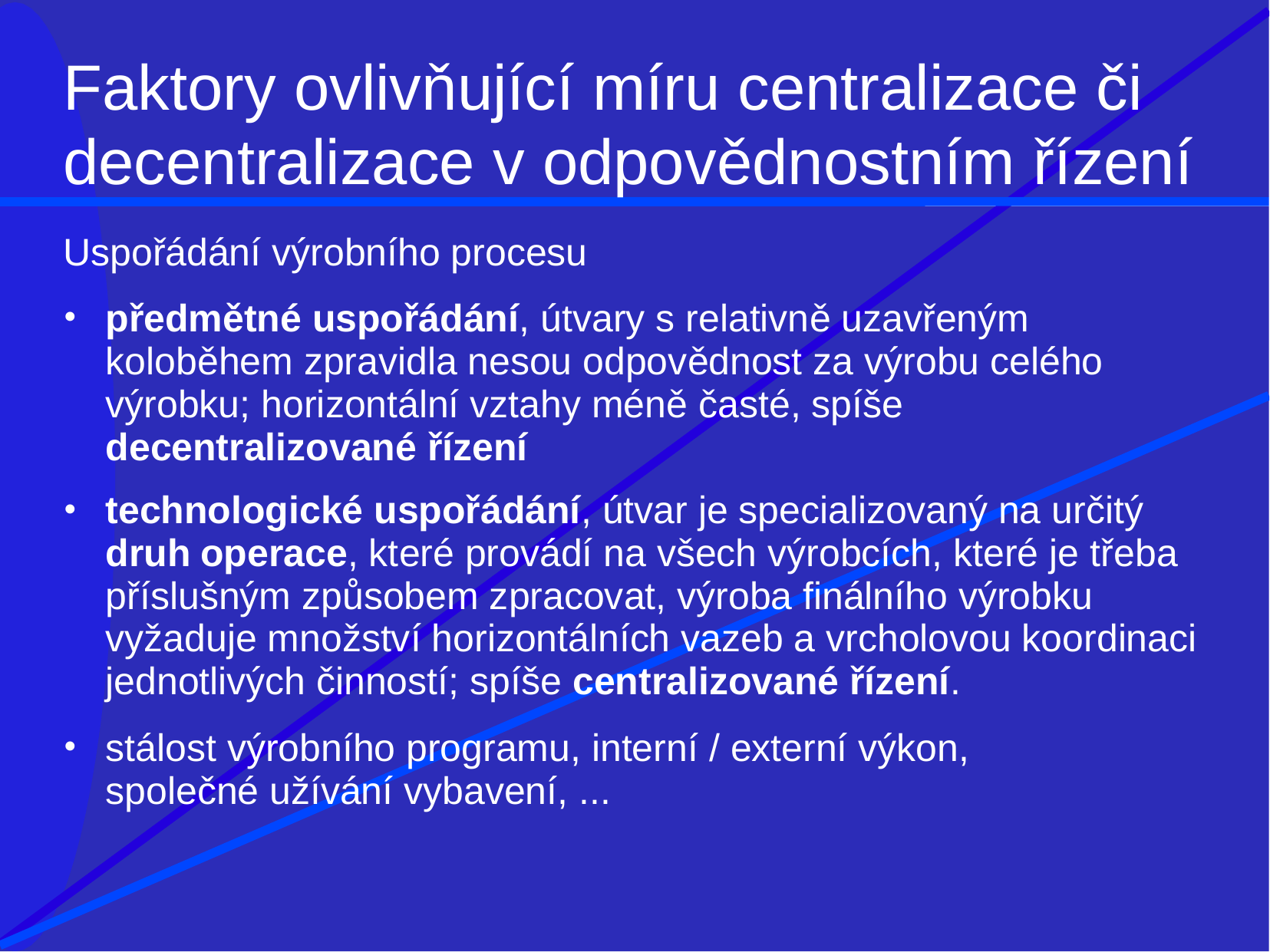

# Faktory ovlivňující míru centralizace či
decentralizace v odpovědnostním řízení
Uspořádání výrobního procesu
předmětné uspořádání, útvary s relativně uzavřeným koloběhem zpravidla nesou odpovědnost za výrobu celého výrobku; horizontální vztahy méně časté, spíše decentralizované řízení
technologické uspořádání, útvar je specializovaný na určitý druh operace, které provádí na všech výrobcích, které je třeba příslušným způsobem zpracovat, výroba finálního výrobku vyžaduje množství horizontálních vazeb a vrcholovou koordinaci jednotlivých činností; spíše centralizované řízení.
stálost výrobního programu, interní / externí výkon, společné užívání vybavení, ...